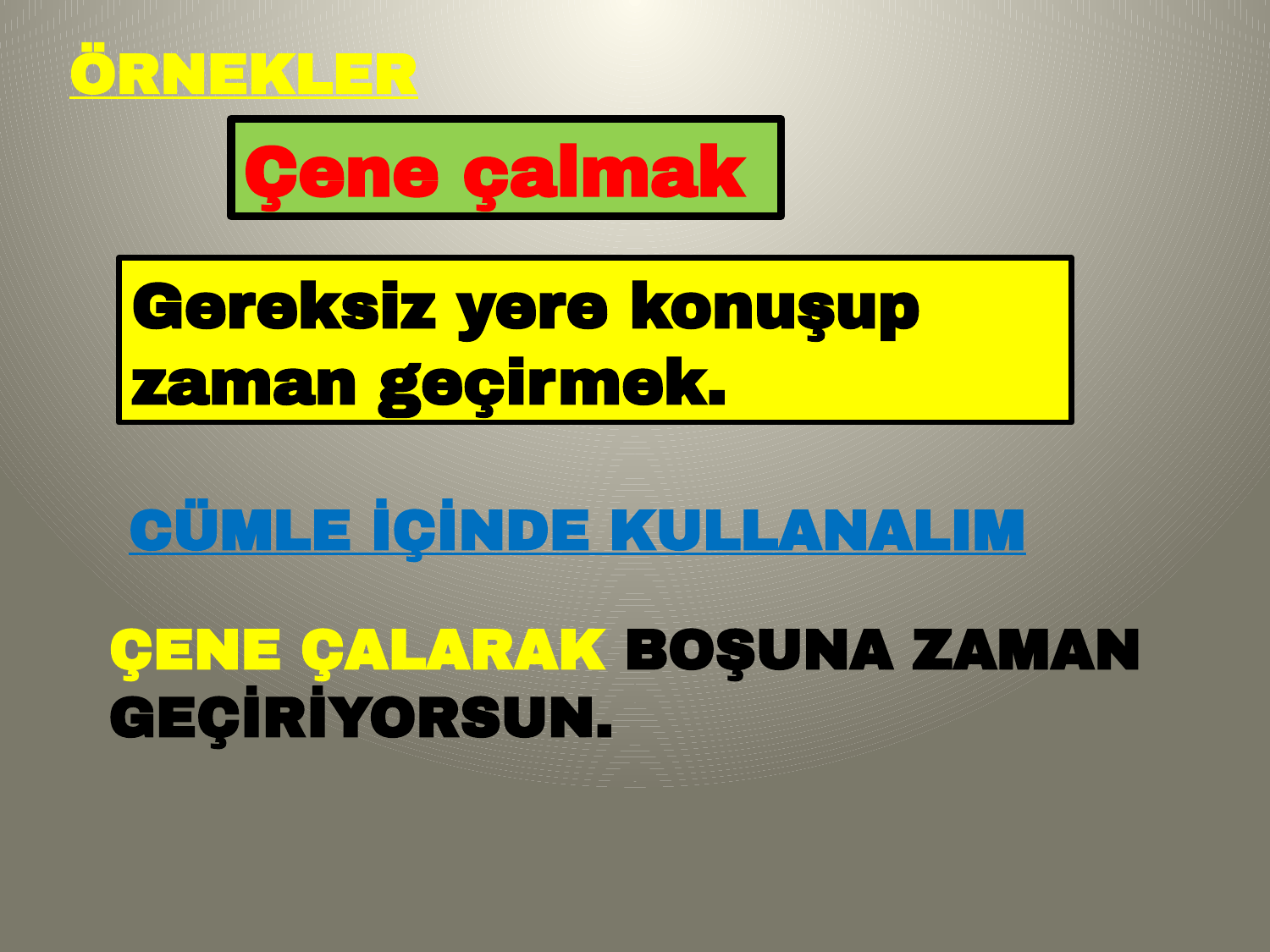

ÖRNEKLER

Çene çalmak
Gereksiz yere konuşup  zaman geçirmek.
    CÜMLE İÇİNDE KULLANALIM

    ÇENE ÇALARAK BOŞUNA ZAMAN
   GEÇİRİYORSUN.